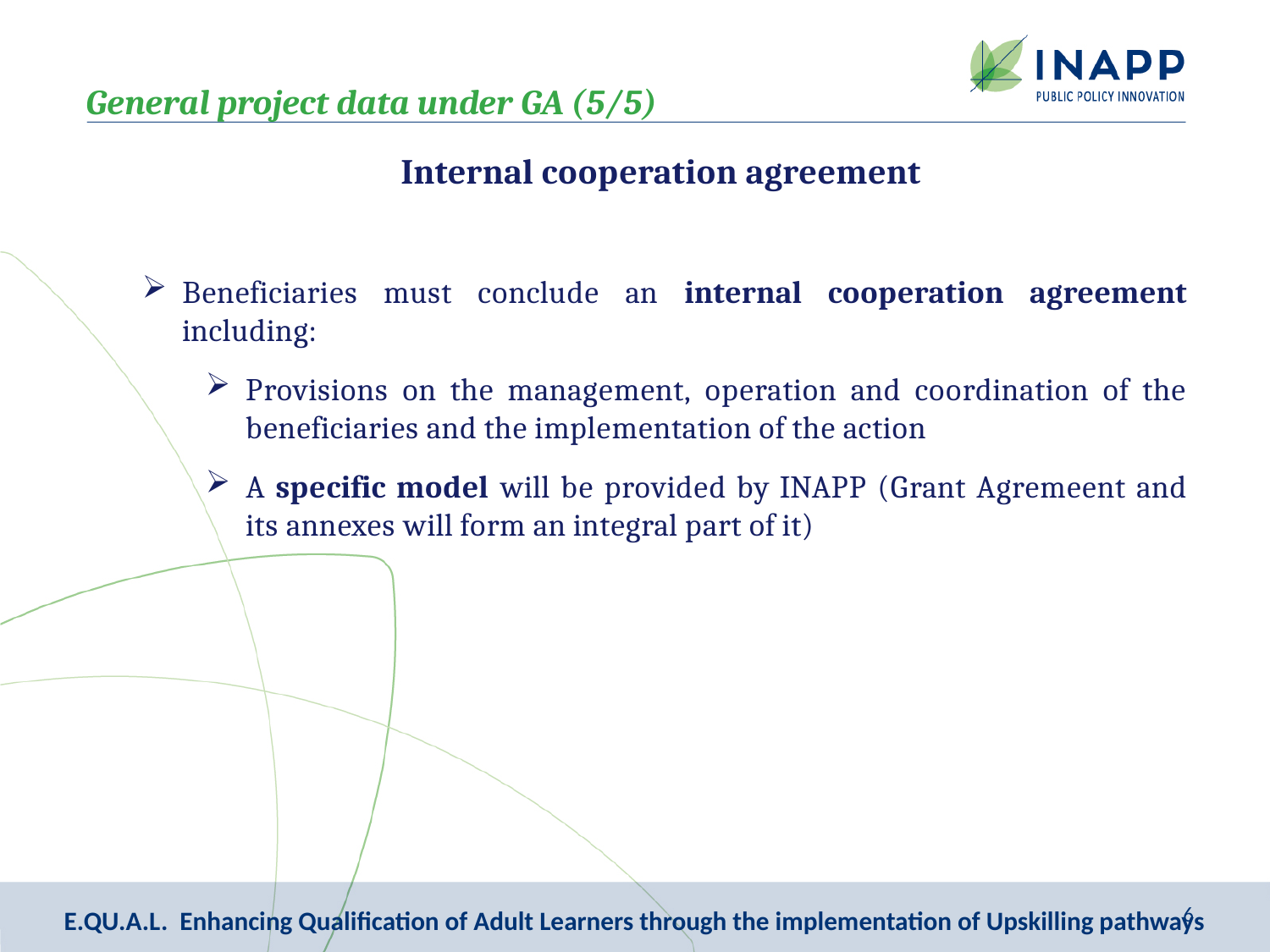

General project data under GA (5/5)
Internal cooperation agreement

Beneficiaries must conclude an internal cooperation agreement including:
Provisions on the management, operation and coordination of the beneficiaries and the implementation of the action
A specific model will be provided by INAPP (Grant Agremeent and its annexes will form an integral part of it)

6
E.QU.A.L.  Enhancing Qualification of Adult Learners through the implementation of Upskilling pathways